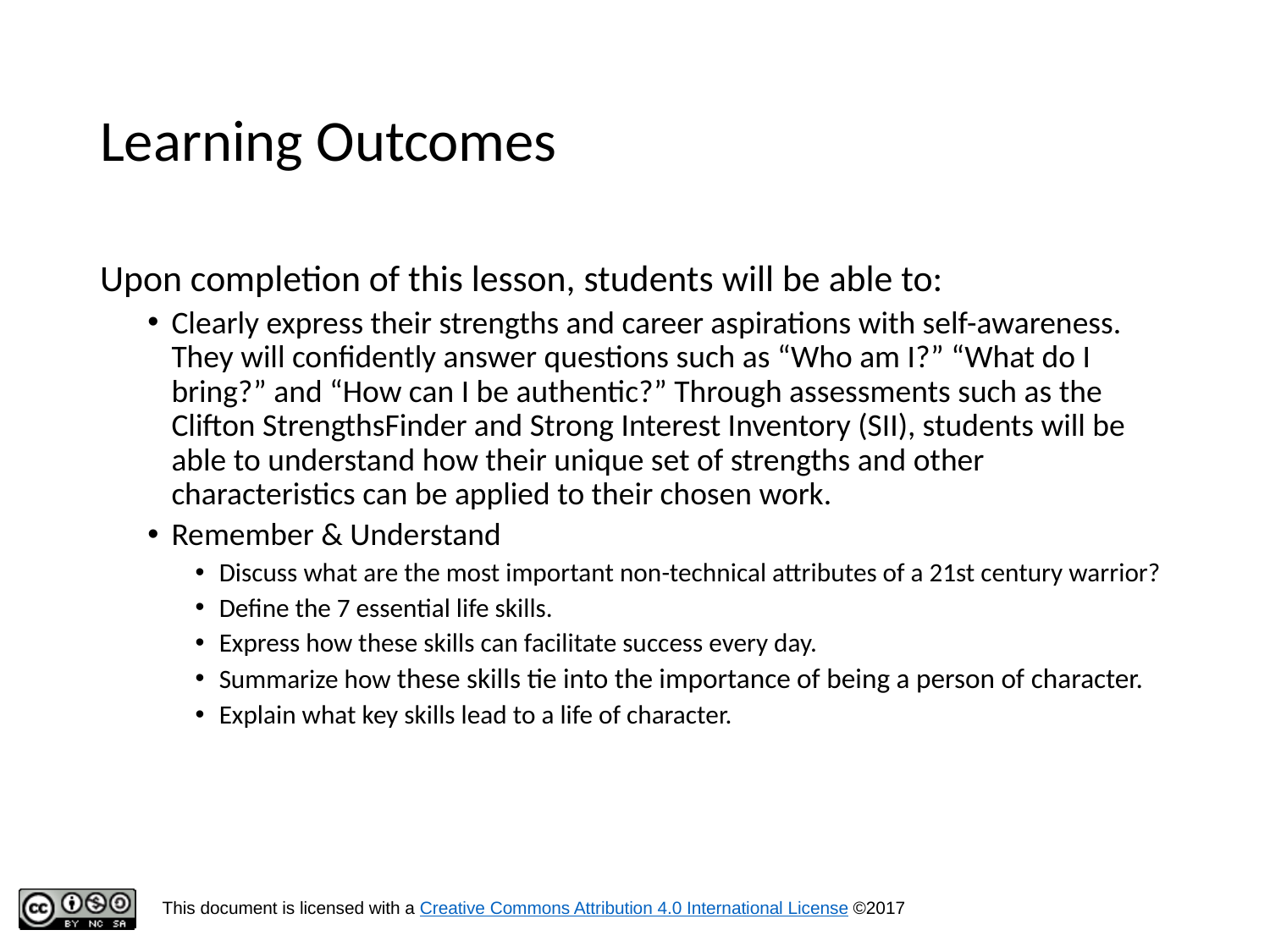

# Learning Outcomes
Upon completion of this lesson, students will be able to:
Clearly express their strengths and career aspirations with self-awareness. They will confidently answer questions such as “Who am I?” “What do I bring?” and “How can I be authentic?” Through assessments such as the Clifton StrengthsFinder and Strong Interest Inventory (SII), students will be able to understand how their unique set of strengths and other characteristics can be applied to their chosen work.
Remember & Understand
Discuss what are the most important non-technical attributes of a 21st century warrior?
Define the 7 essential life skills.
Express how these skills can facilitate success every day.
Summarize how these skills tie into the importance of being a person of character.
Explain what key skills lead to a life of character.